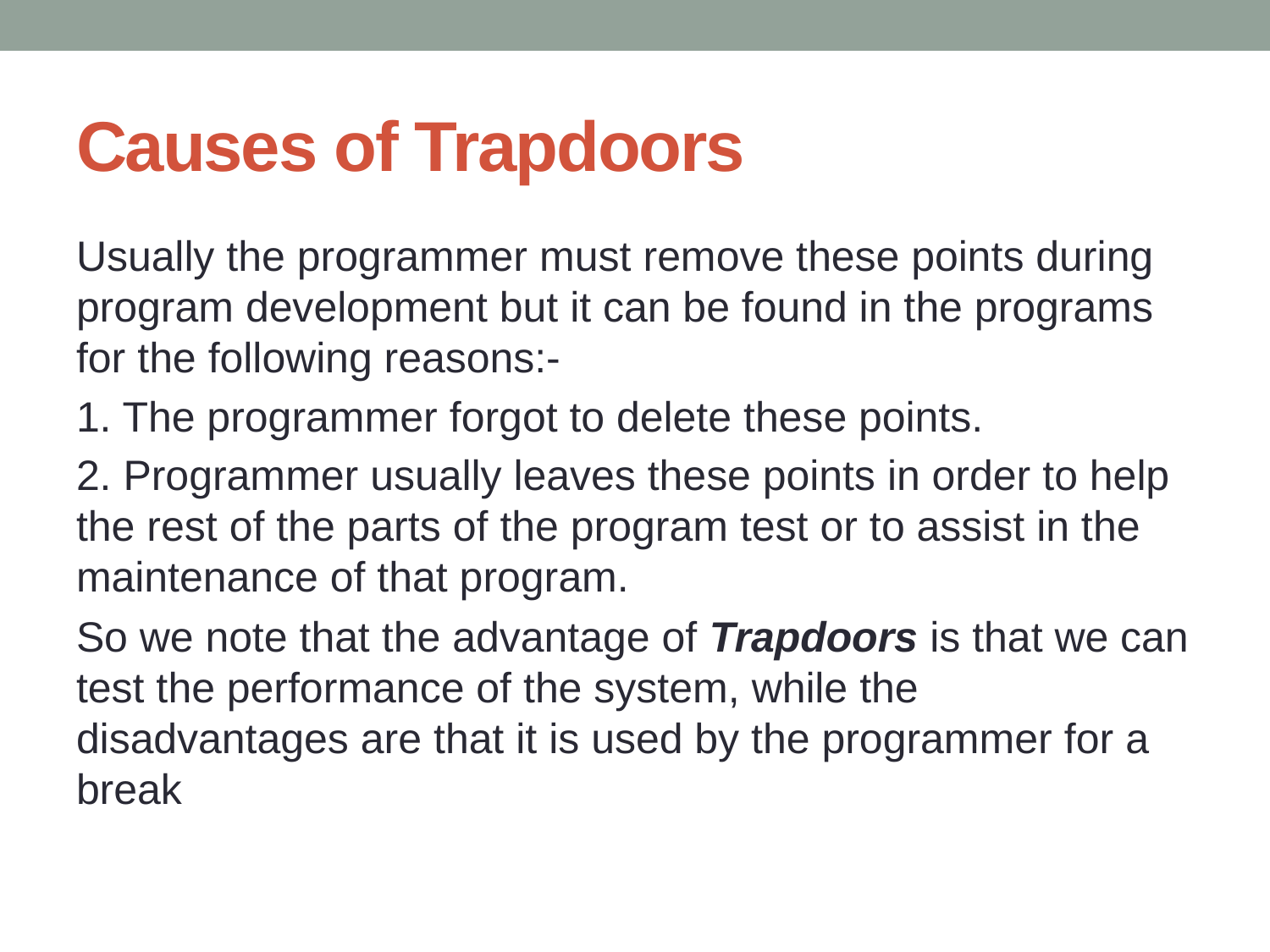

# Causes of Trapdoors
Usually the programmer must remove these points during program development but it can be found in the programs for the following reasons:-
1. The programmer forgot to delete these points.
2. Programmer usually leaves these points in order to help the rest of the parts of the program test or to assist in the maintenance of that program.
So we note that the advantage of Trapdoors is that we can test the performance of the system, while the disadvantages are that it is used by the programmer for a break